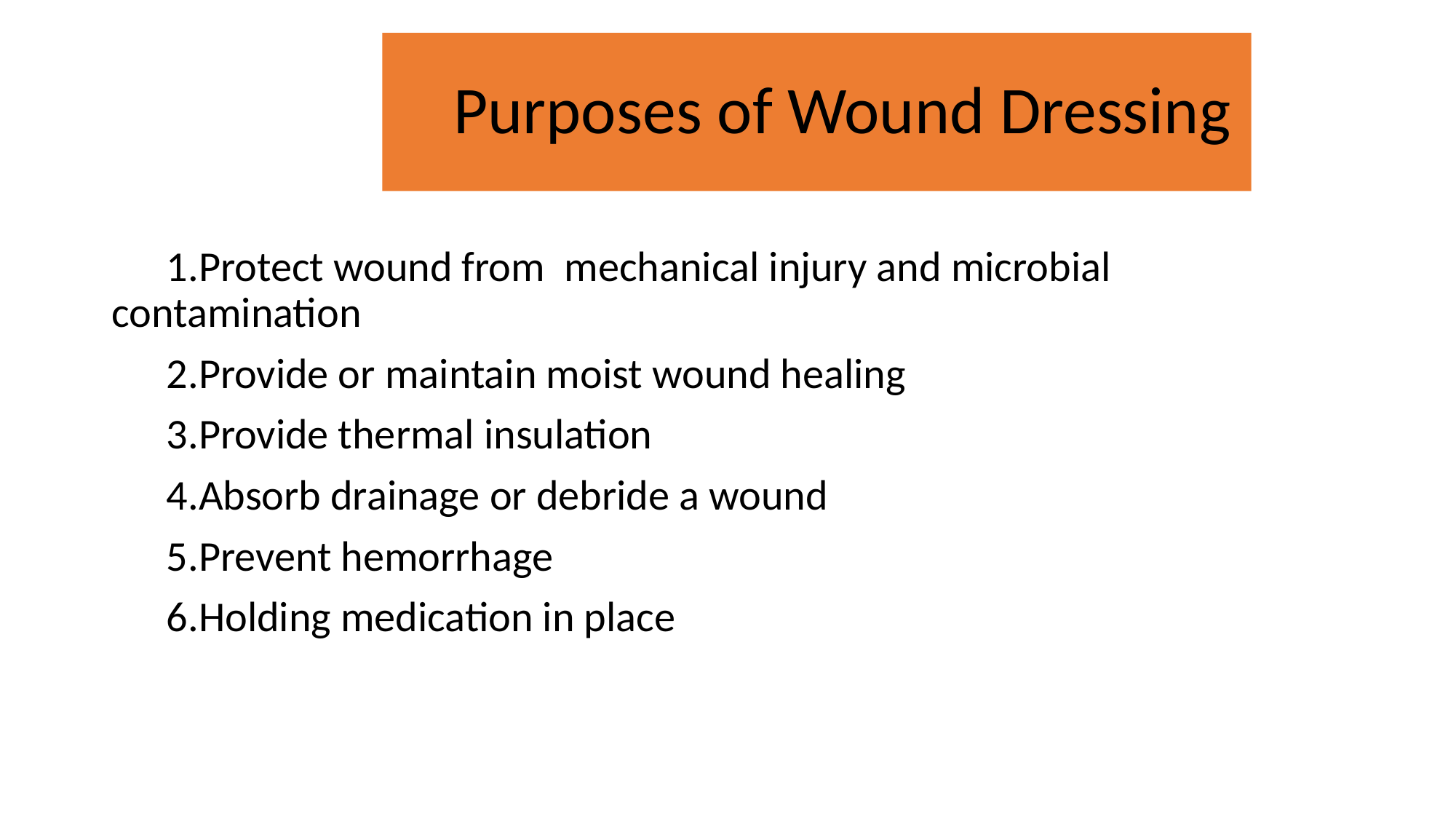

# Purposes of Wound Dressing
Protect wound from  mechanical injury and microbial contamination
Provide or maintain moist wound healing
Provide thermal insulation
Absorb drainage or debride a wound
Prevent hemorrhage
Holding medication in place